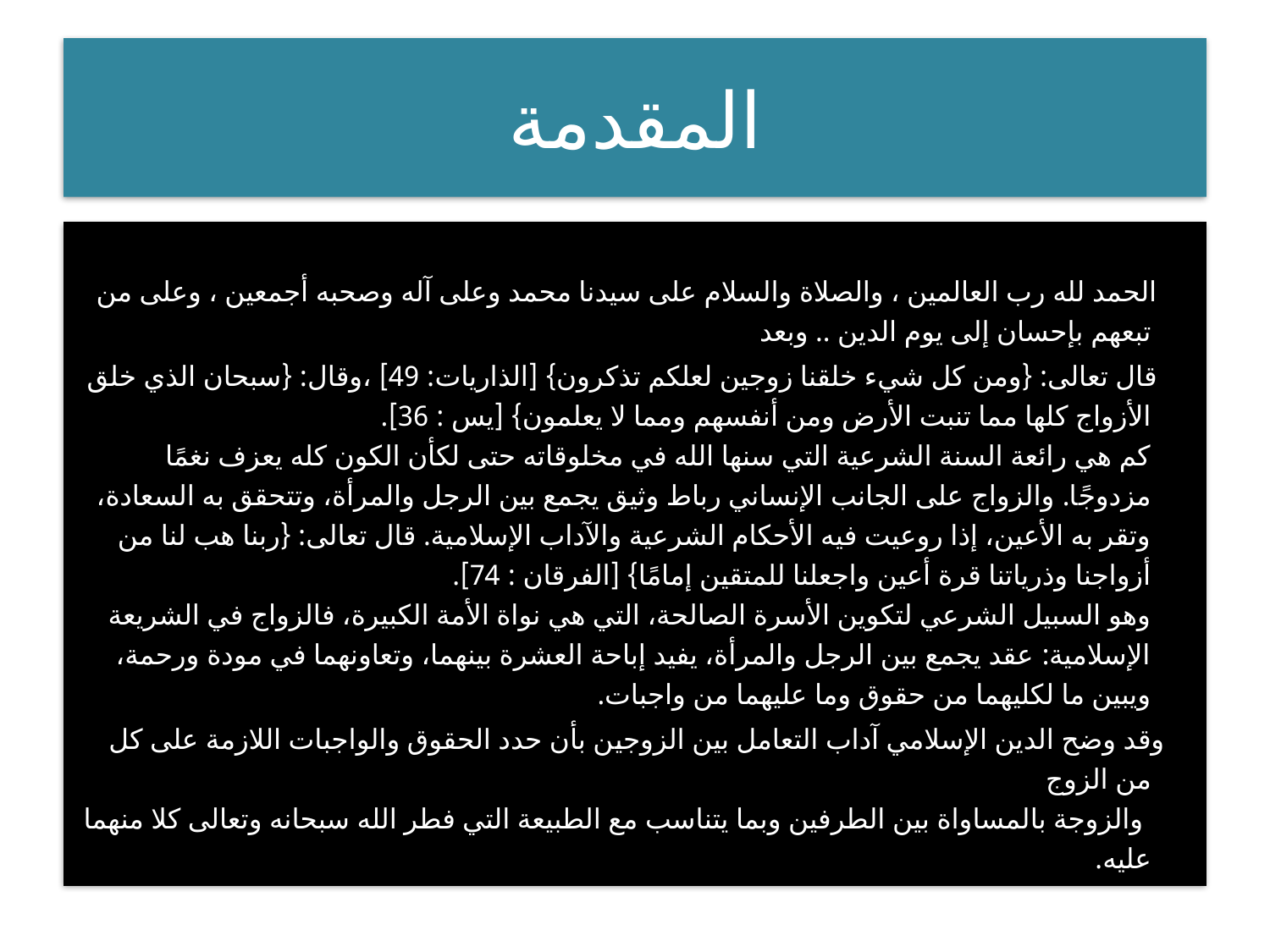

# المقدمة

     الحمد لله رب العالمين ، والصلاة والسلام على سيدنا محمد وعلى آله وصحبه أجمعين ، وعلى من تبعهم بإحسان إلى يوم الدين .. وبعد
     قال تعالى: {ومن كل شيء خلقنا زوجين لعلكم تذكرون} [الذاريات: 49] ،وقال: {سبحان الذي خلق الأزواج كلها مما تنبت الأرض ومن أنفسهم ومما لا يعلمون} [يس : 36].
كم هي رائعة السنة الشرعية التي سنها الله في مخلوقاته حتى لكأن الكون كله يعزف نغمًا مزدوجًا. والزواج على الجانب الإنساني رباط وثيق يجمع بين الرجل والمرأة، وتتحقق به السعادة، وتقر به الأعين، إذا روعيت فيه الأحكام الشرعية والآداب الإسلامية. قال تعالى: {ربنا هب لنا من أزواجنا وذرياتنا قرة أعين واجعلنا للمتقين إمامًا} [الفرقان : 74].
وهو السبيل الشرعي لتكوين الأسرة الصالحة، التي هي نواة الأمة الكبيرة، فالزواج في الشريعة الإسلامية: عقد يجمع بين الرجل والمرأة، يفيد إباحة العشرة بينهما، وتعاونهما في مودة ورحمة، ويبين ما لكليهما من حقوق وما عليهما من واجبات.
    وقد وضح الدين الإسلامي آداب التعامل بين الزوجين بأن حدد الحقوق والواجبات اللازمة على كل من الزوج
 والزوجة بالمساواة بين الطرفين وبما يتناسب مع الطبيعة التي فطر الله سبحانه وتعالى كلا منهما عليه.